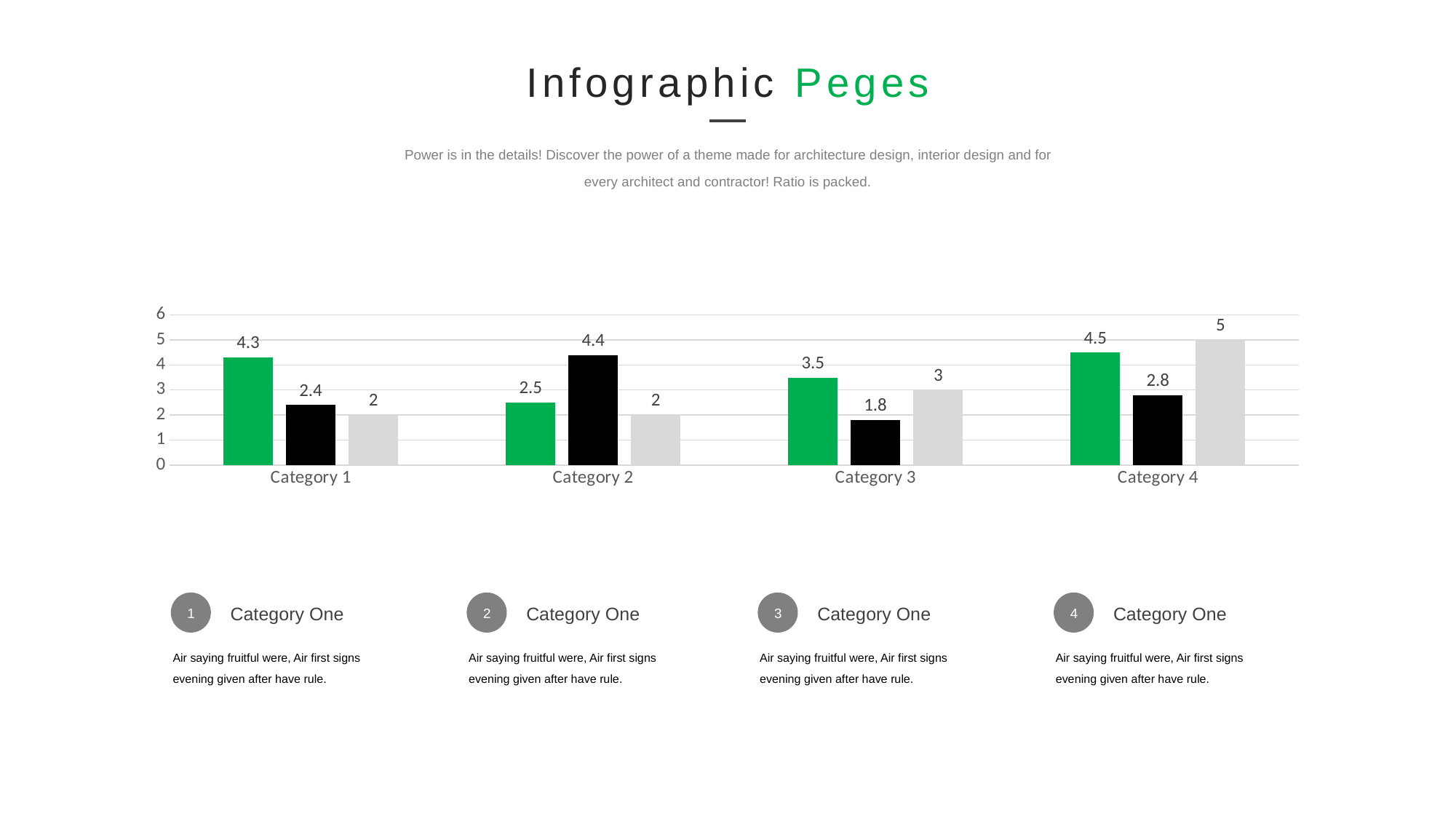

Infographic Peges
Power is in the details! Discover the power of a theme made for architecture design, interior design and for every architect and contractor! Ratio is packed.

### Chart

| Category | Series 1 | Series 2 | Series 3 |
|---|---|---|---|
| Category 1 | 4.3 | 2.4 | 2.0 |
| Category 2 | 2.5 | 4.4 | 2.0 |
| Category 3 | 3.5 | 1.8 | 3.0 |
| Category 4 | 4.5 | 2.8 | 5.0 |

Category One
Category One
Category One
Category One
1
2
3
4
Air saying fruitful were, Air first signs evening given after have rule.
Air saying fruitful were, Air first signs evening given after have rule.
Air saying fruitful were, Air first signs evening given after have rule.
Air saying fruitful were, Air first signs evening given after have rule.